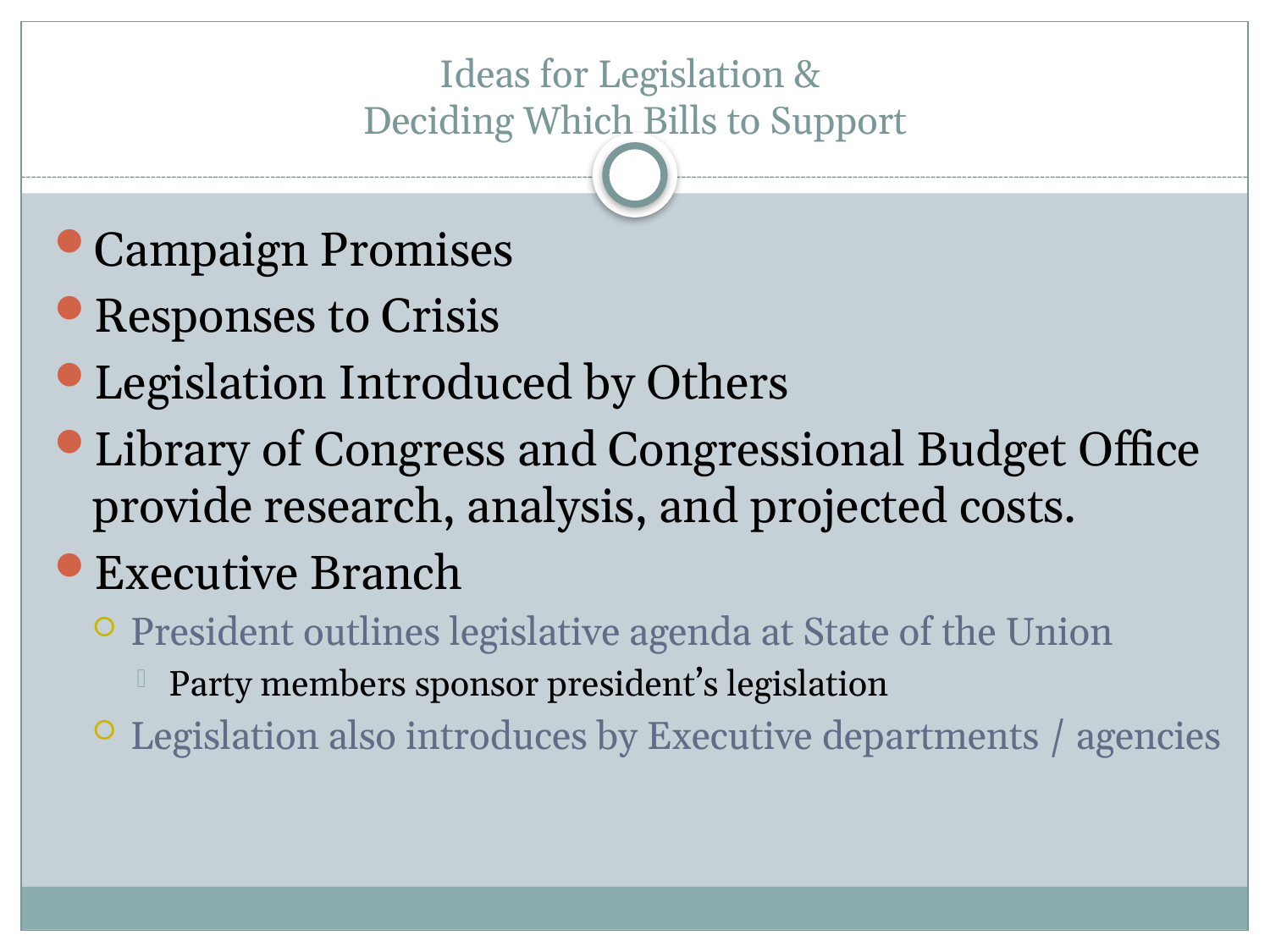

# Ideas for Legislation & Deciding Which Bills to Support
Campaign Promises
Responses to Crisis
Legislation Introduced by Others
Library of Congress and Congressional Budget Office provide research, analysis, and projected costs.
Executive Branch
President outlines legislative agenda at State of the Union
Party members sponsor president’s legislation
Legislation also introduces by Executive departments / agencies